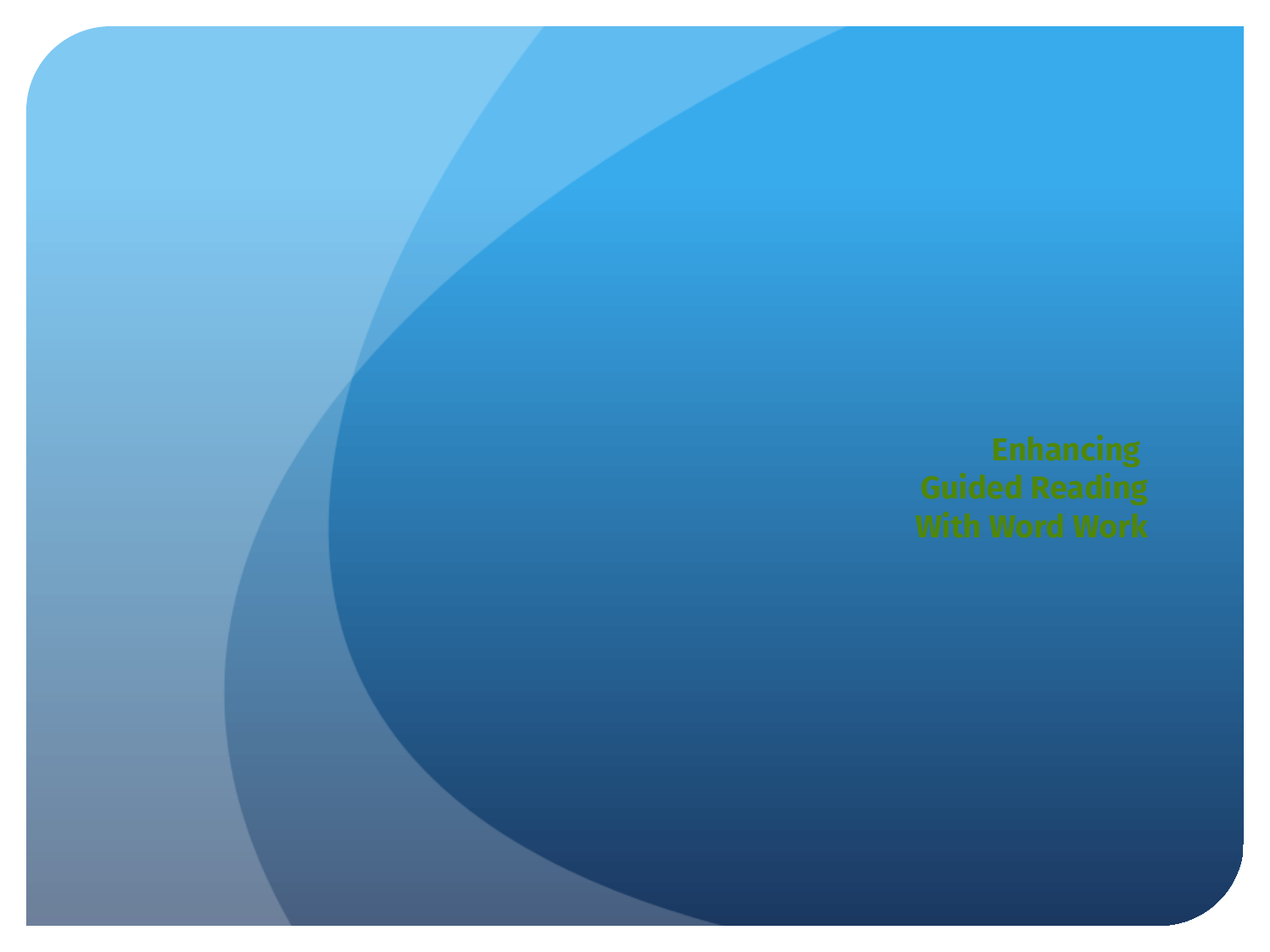

# Enhancing Guided Reading With Word Work